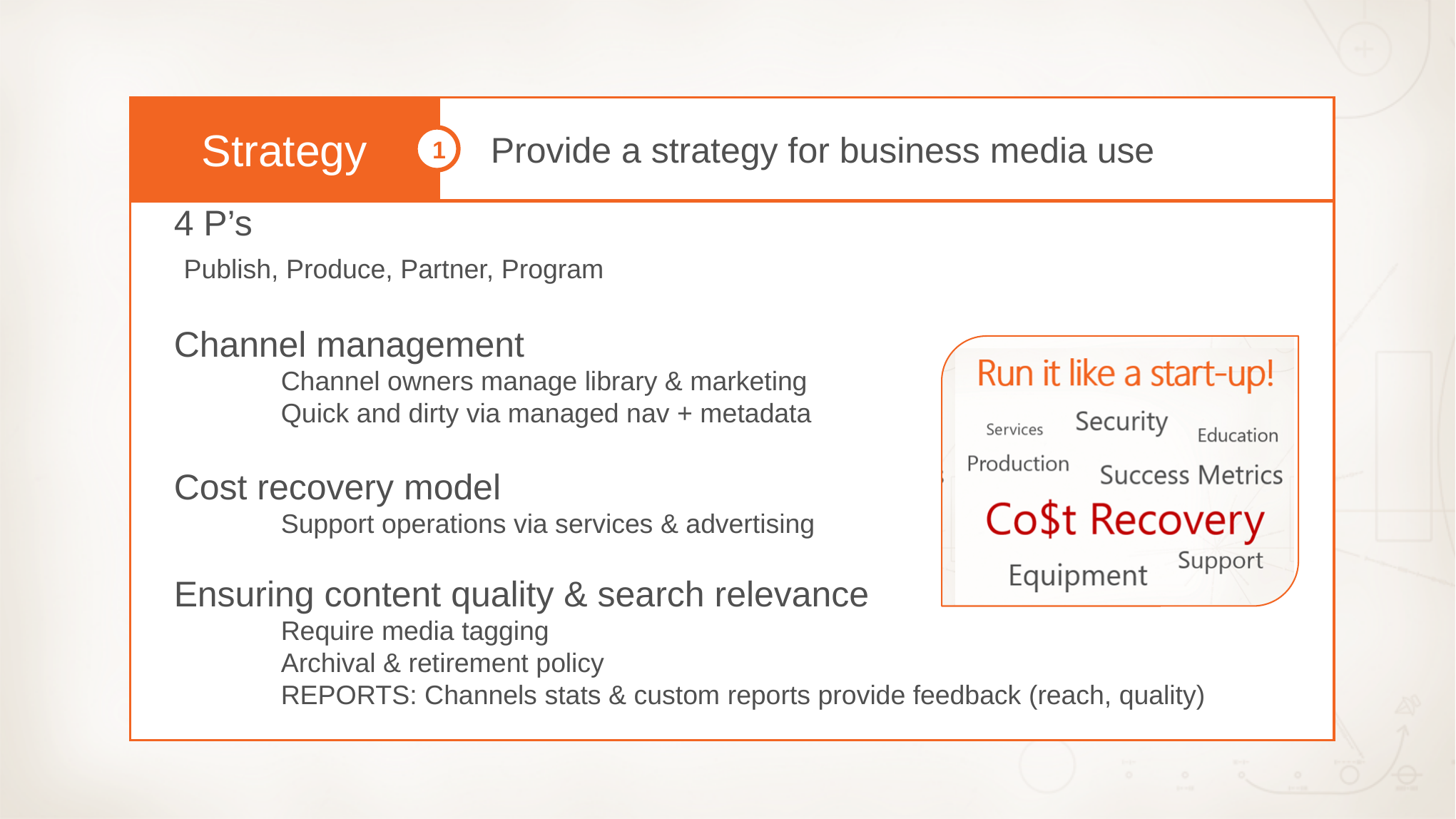

Strategy
 Provide a strategy for business media use
1
4 P’s
 Publish, Produce, Partner, Program

Channel management
	Channel owners manage library & marketing
	Quick and dirty via managed nav + metadata

Cost recovery model
	Support operations via services & advertising

Ensuring content quality & search relevance
	Require media tagging
	Archival & retirement policy
	REPORTS: Channels stats & custom reports provide feedback (reach, quality)